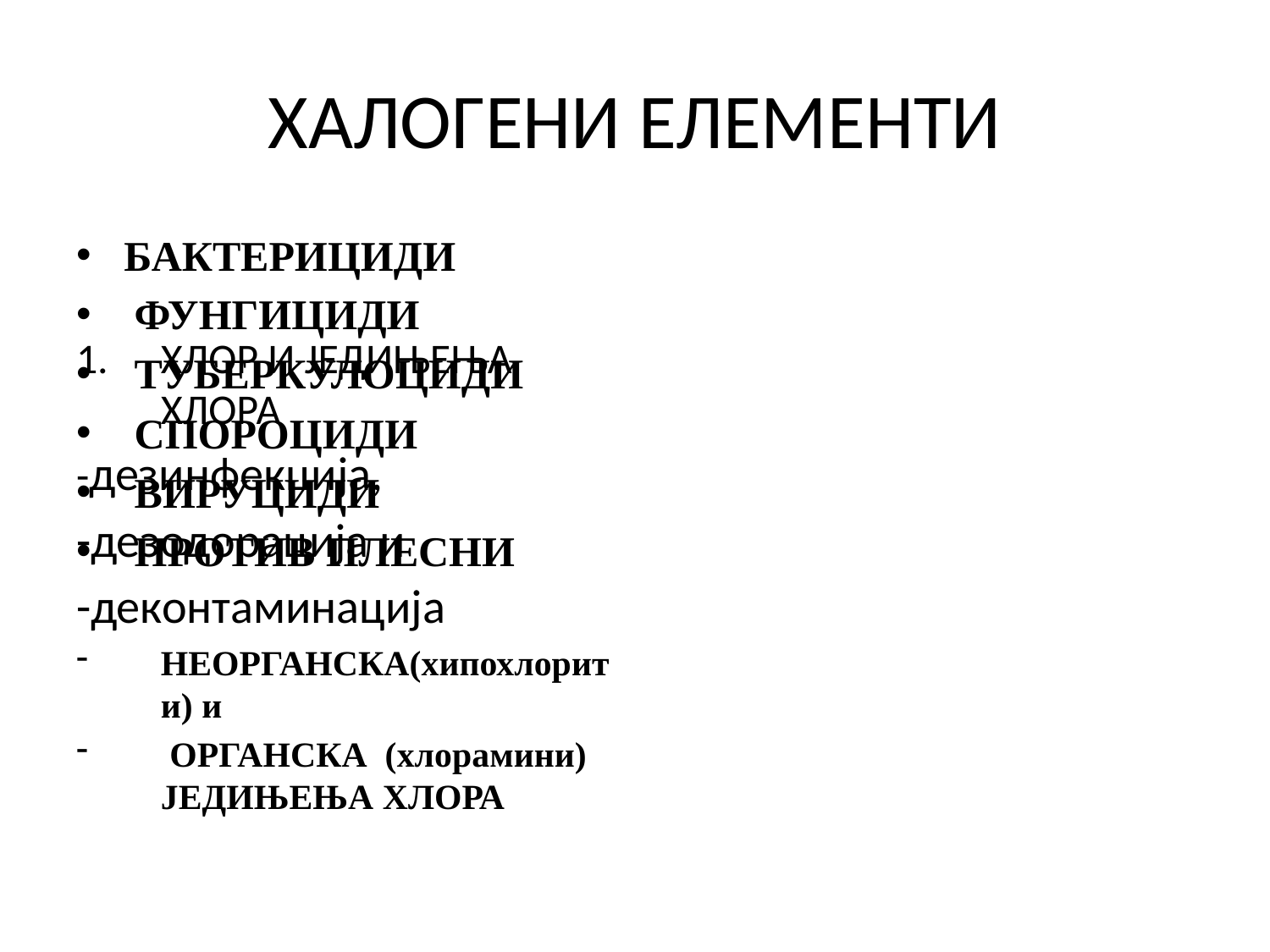

# ХАЛОГЕНИ ЕЛЕМЕНТИ
БАКТЕРИЦИДИ
 ФУНГИЦИДИ
 ТУБЕРКУЛОЦИДИ
 СПОРОЦИДИ
 ВИРУЦИДИ
 ПРОТИВ ПЛЕСНИ

ХЛОР И ЈЕДИЊЕЊА ХЛОРА
-дезинфекција,
-дезодорација и
-деконтаминација
НЕОРГАНСКА(хипохлорити) и
 ОРГАНСКА  (хлорамини) ЈЕДИЊЕЊА ХЛОРА